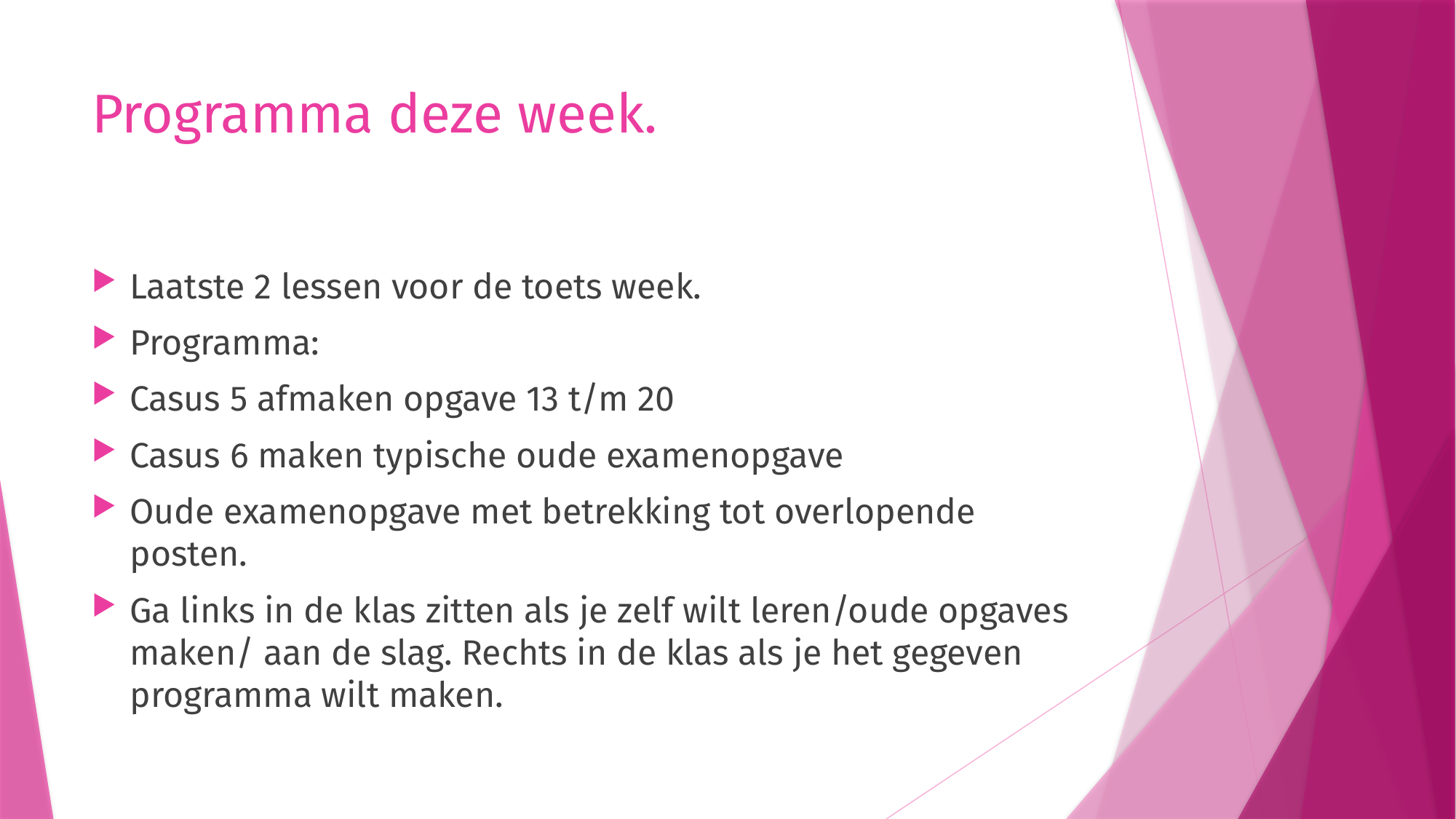

# Programma deze week.
Laatste 2 lessen voor de toets week.
Programma:
Casus 5 afmaken opgave 13 t/m 20
Casus 6 maken typische oude examenopgave
Oude examenopgave met betrekking tot overlopende posten.
Ga links in de klas zitten als je zelf wilt leren/oude opgaves maken/ aan de slag. Rechts in de klas als je het gegeven programma wilt maken.